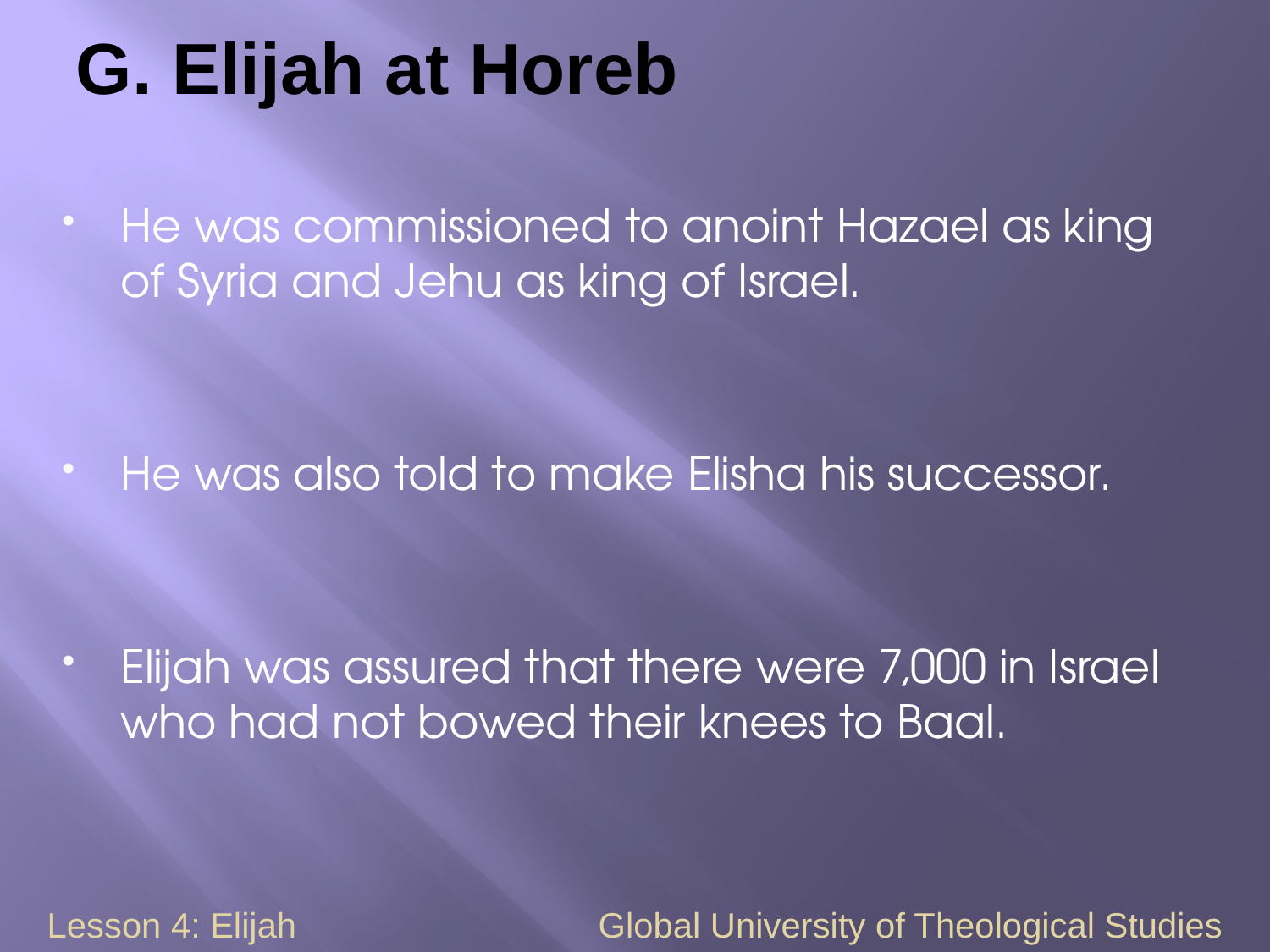

# G. Elijah at Horeb
He was commissioned to anoint Hazael as king of Syria and Jehu as king of Israel.

He was also told to make Elisha his successor.

Elijah was assured that there were 7,000 in Israel who had not bowed their knees to Baal.
Lesson 4: Elijah                               Global University of Theological Studies